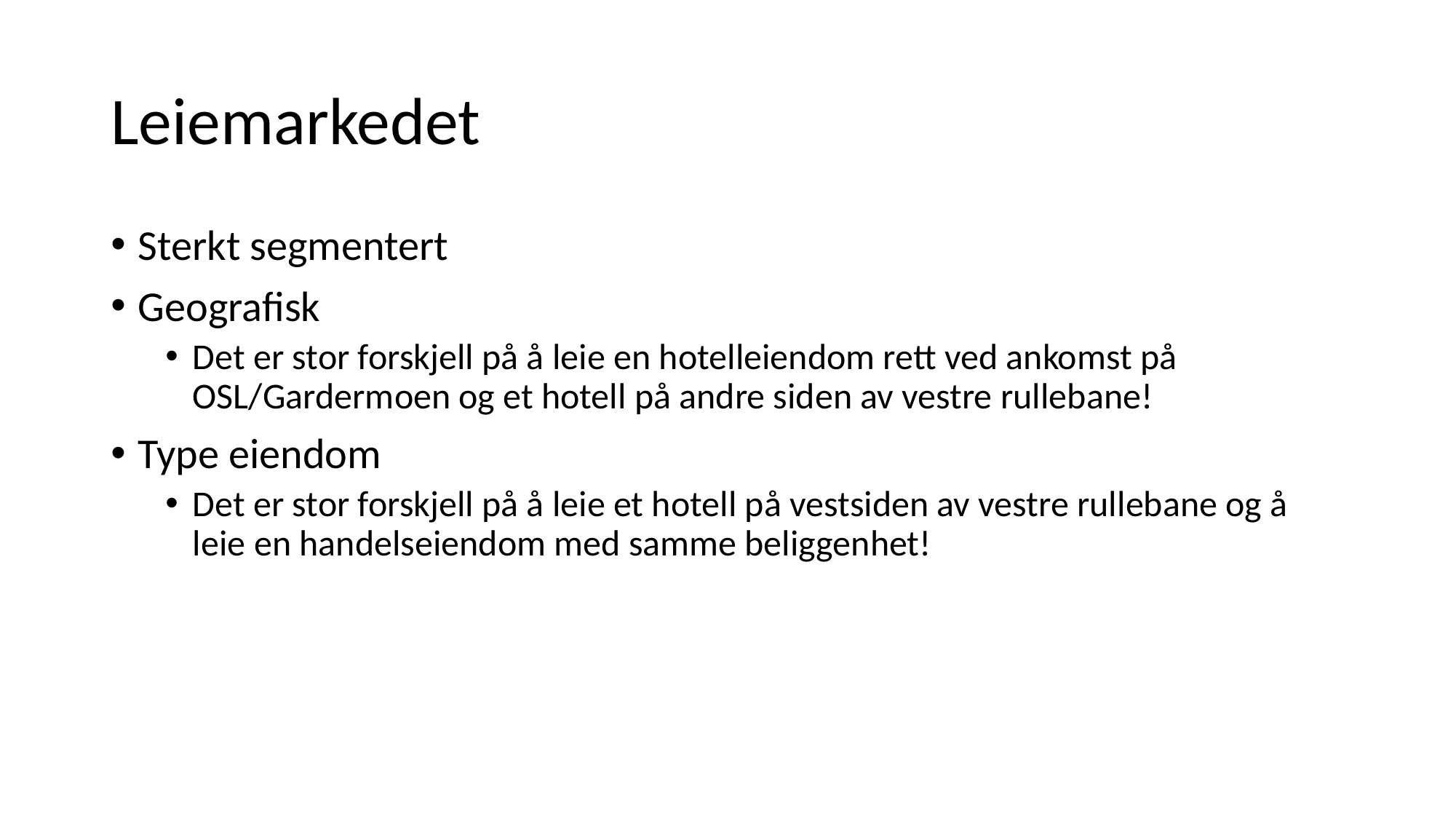

# Leiemarkedet
Sterkt segmentert
Geografisk
Det er stor forskjell på å leie en hotelleiendom rett ved ankomst på OSL/Gardermoen og et hotell på andre siden av vestre rullebane!
Type eiendom
Det er stor forskjell på å leie et hotell på vestsiden av vestre rullebane og å leie en handelseiendom med samme beliggenhet!